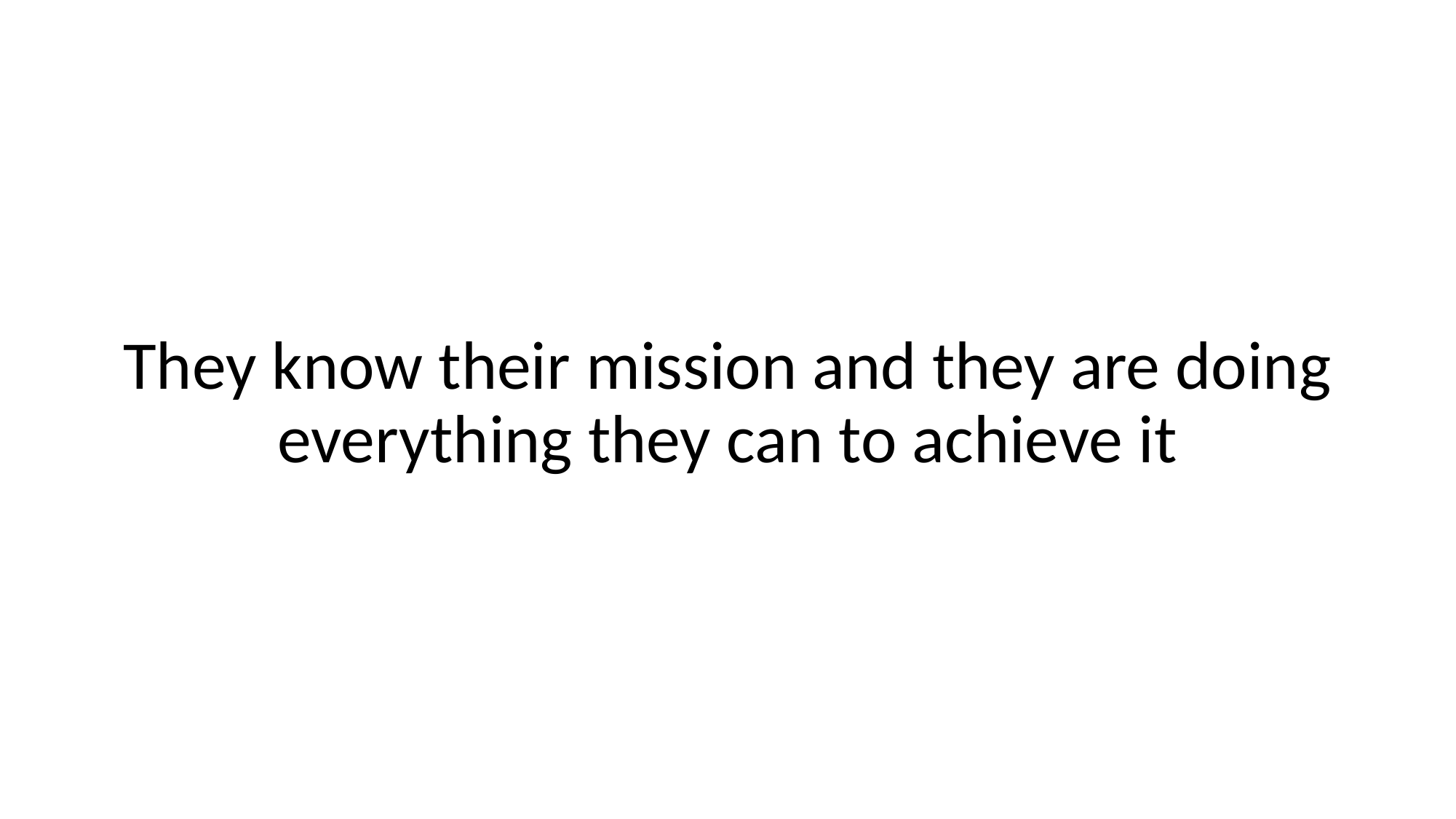

They know their mission and they are doing everything they can to achieve it